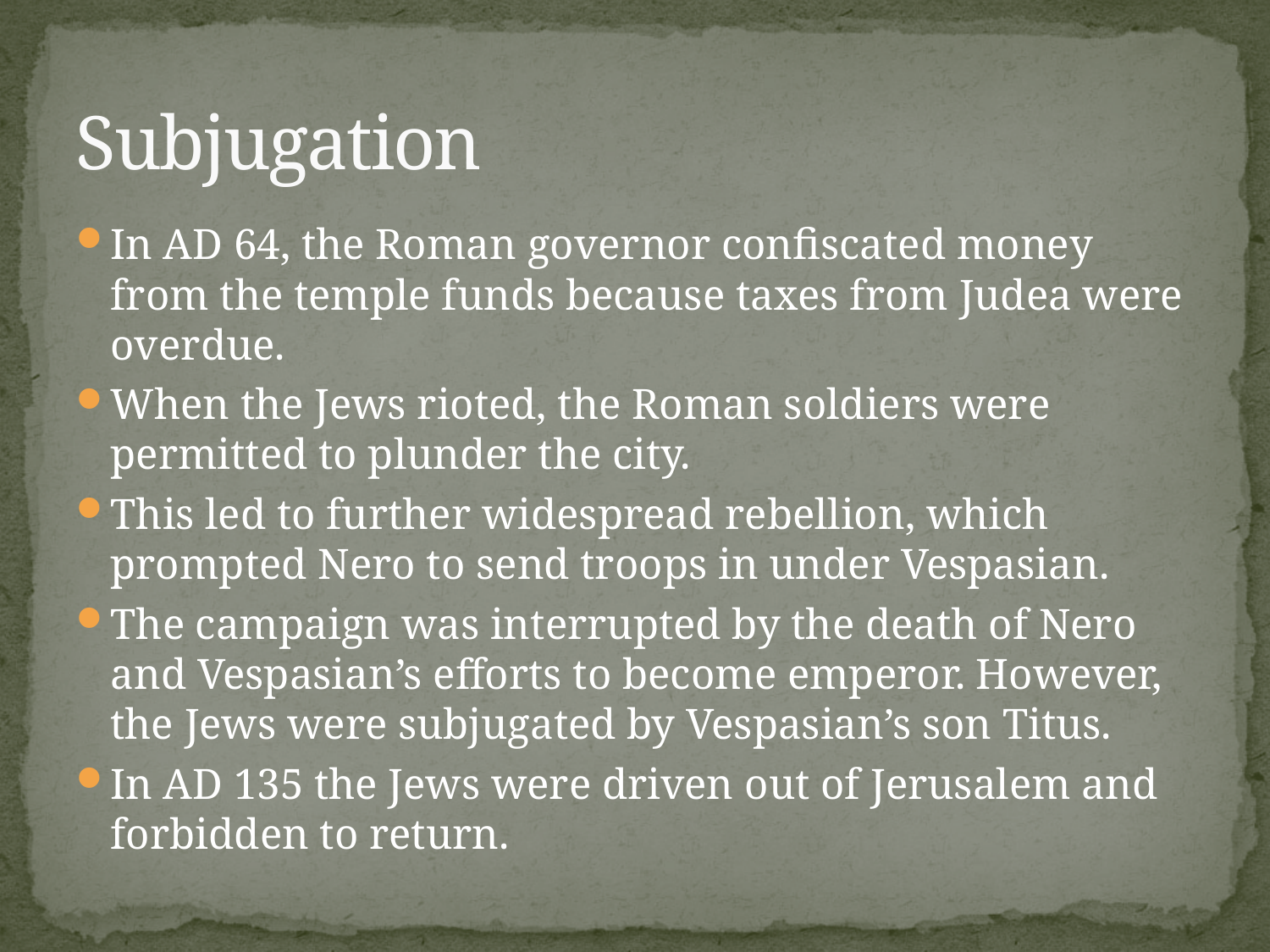

# Subjugation
In AD 64, the Roman governor confiscated money from the temple funds because taxes from Judea were overdue.
When the Jews rioted, the Roman soldiers were permitted to plunder the city.
This led to further widespread rebellion, which prompted Nero to send troops in under Vespasian.
The campaign was interrupted by the death of Nero and Vespasian’s efforts to become emperor. However, the Jews were subjugated by Vespasian’s son Titus.
In AD 135 the Jews were driven out of Jerusalem and forbidden to return.